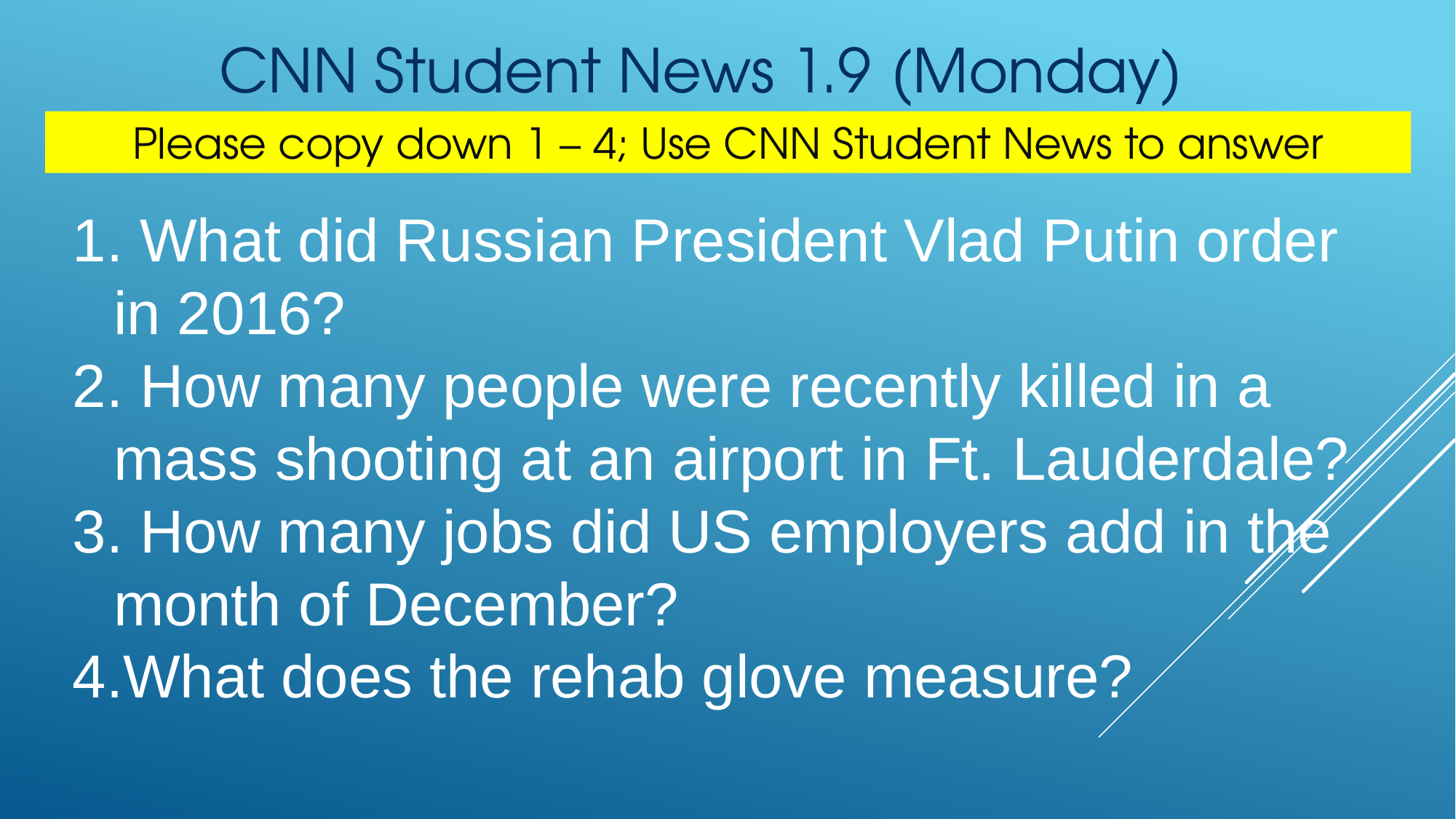

CNN Student News 1.9	 (Monday)
Please copy down 1 – 4; Use CNN Student News to answer
 What did Russian President Vlad Putin order in 2016?
 How many people were recently killed in a mass shooting at an airport in Ft. Lauderdale?
 How many jobs did US employers add in the month of December?
What does the rehab glove measure?